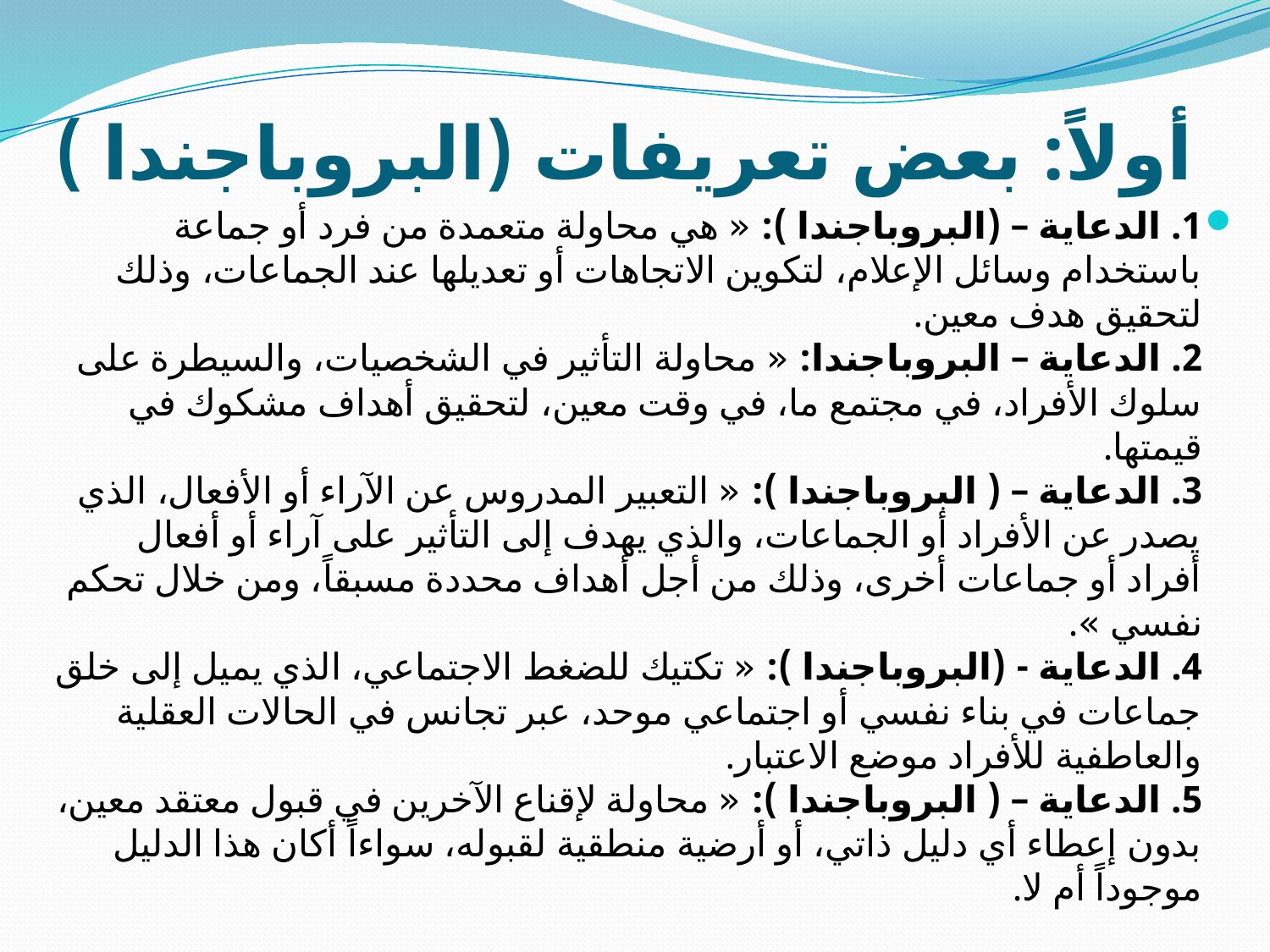

# أولاً: بعض تعريفات (البروباجندا )
1. الدعاية – (البروباجندا ): « هي محاولة متعمدة من فرد أو جماعة باستخدام وسائل الإعلام، لتكوين الاتجاهات أو تعديلها عند الجماعات، وذلك لتحقيق هدف معين.
2. الدعاية – البروباجندا: « محاولة التأثير في الشخصيات، والسيطرة على سلوك الأفراد، في مجتمع ما، في وقت معين، لتحقيق أهداف مشكوك في قيمتها. 
3. الدعاية – ( البروباجندا ): « التعبير المدروس عن الآراء أو الأفعال، الذي يصدر عن الأفراد أو الجماعات، والذي يهدف إلى التأثير على آراء أو أفعال أفراد أو جماعات أخرى، وذلك من أجل أهداف محددة مسبقاً، ومن خلال تحكم نفسي ».
4. الدعاية - (البروباجندا ): « تكتيك للضغط الاجتماعي، الذي يميل إلى خلق جماعات في بناء نفسي أو اجتماعي موحد، عبر تجانس في الحالات العقلية والعاطفية للأفراد موضع الاعتبار.
5. الدعاية – ( البروباجندا ): « محاولة لإقناع الآخرين في قبول معتقد معين، بدون إعطاء أي دليل ذاتي، أو أرضية منطقية لقبوله، سواءاً أكان هذا الدليل موجوداً أم لا.